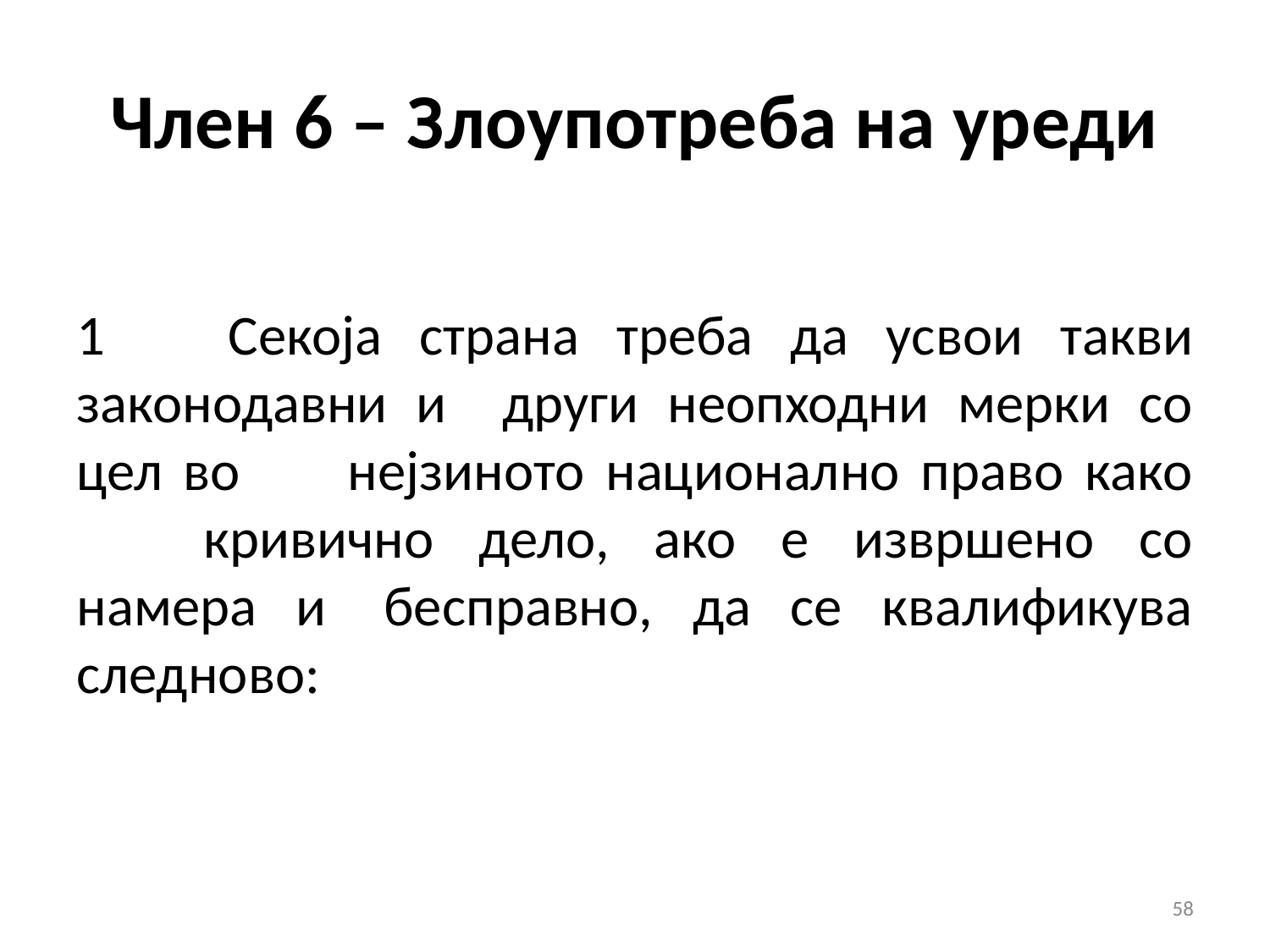

# Член 6 – Злоупотреба на уреди
1 	Секоја страна треба да усвои такви законодавни и	 други неопходни мерки со цел во 	нејзиното национално право како 	кривично дело, ако е извршено со намера и 	бесправно, да се квалификува следново:

58